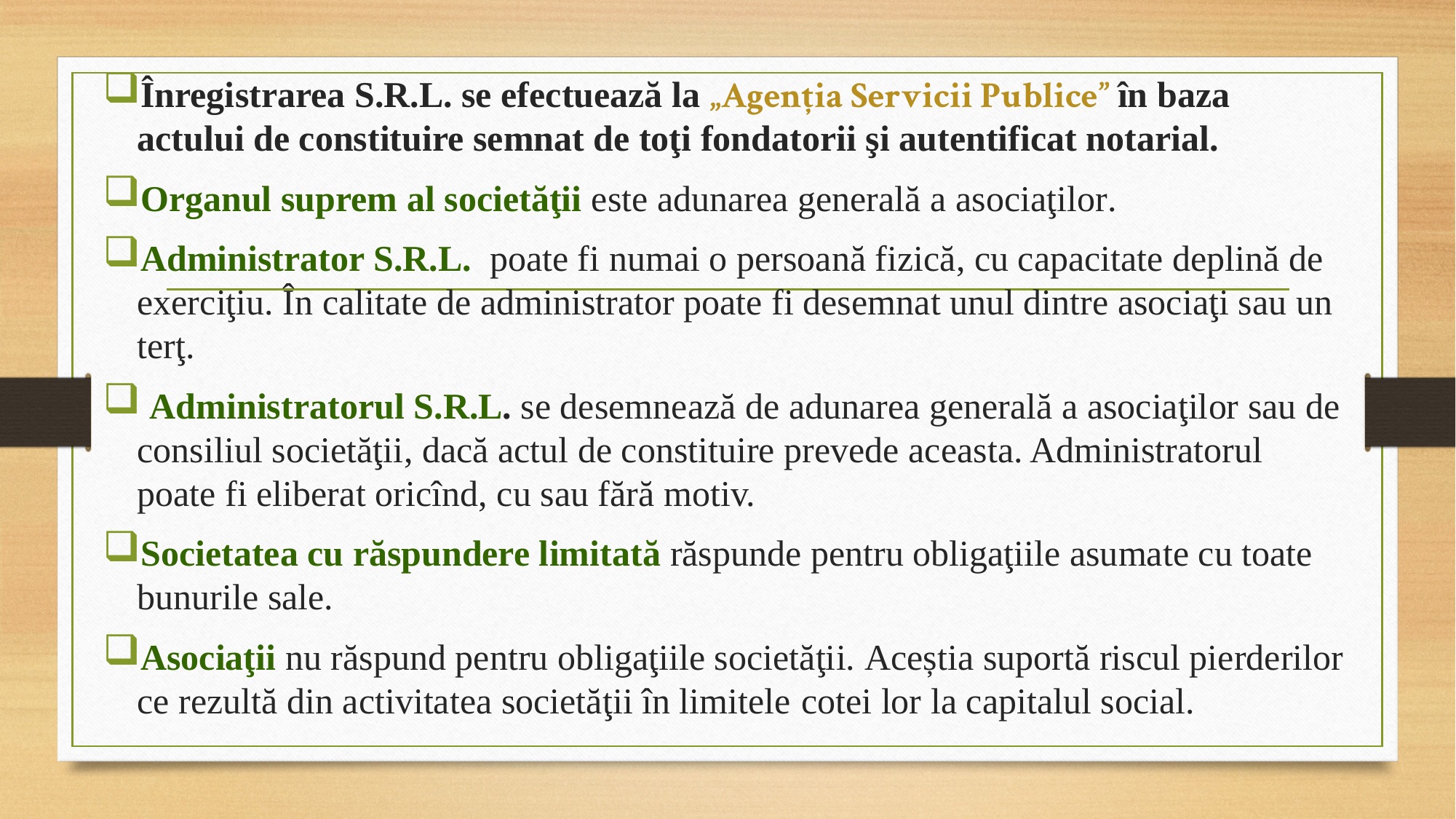

Înregistrarea S.R.L. se efectuează la „Agenția Servicii Publice” în baza actului de constituire semnat de toţi fondatorii şi autentificat notarial.
Organul suprem al societăţii este adunarea generală a asociaţilor.
Administrator S.R.L.  poate fi numai o persoană fizică, cu capacitate deplină de exerciţiu. În calitate de administrator poate fi desemnat unul dintre asociaţi sau un terţ.
 Administratorul S.R.L. se desemnează de adunarea generală a asociaţilor sau de consiliul societăţii, dacă actul de constituire prevede aceasta. Administratorul poate fi eliberat oricînd, cu sau fără motiv.
Societatea cu răspundere limitată răspunde pentru obligaţiile asumate cu toate bunurile sale.
Asociaţii nu răspund pentru obligaţiile societăţii. Aceștia suportă riscul pierderilor ce rezultă din activitatea societăţii în limitele cotei lor la capitalul social.